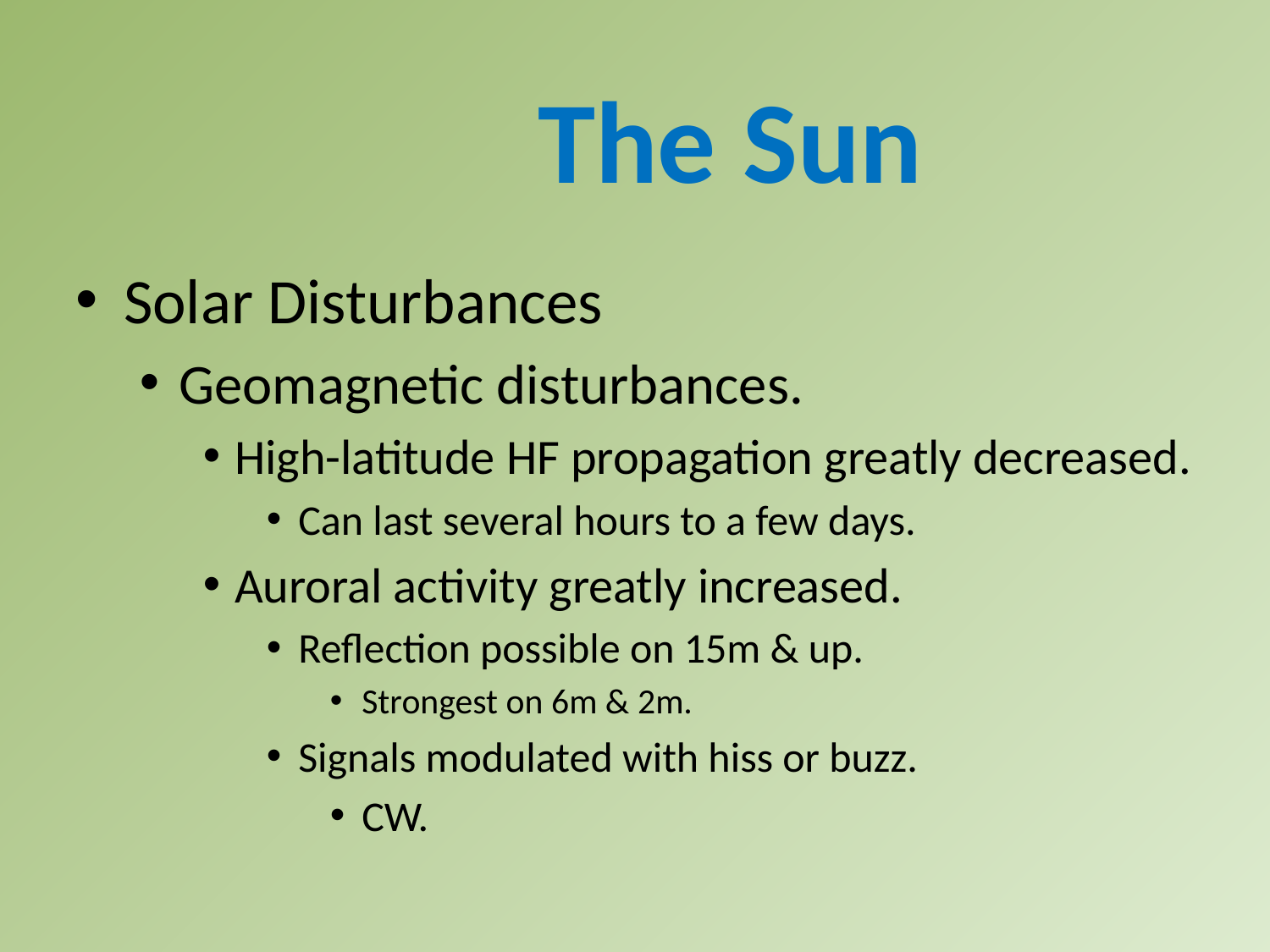

The Sun
Solar Disturbances
Geomagnetic disturbances.
High-latitude HF propagation greatly decreased.
Can last several hours to a few days.
Auroral activity greatly increased.
Reflection possible on 15m & up.
Strongest on 6m & 2m.
Signals modulated with hiss or buzz.
CW.